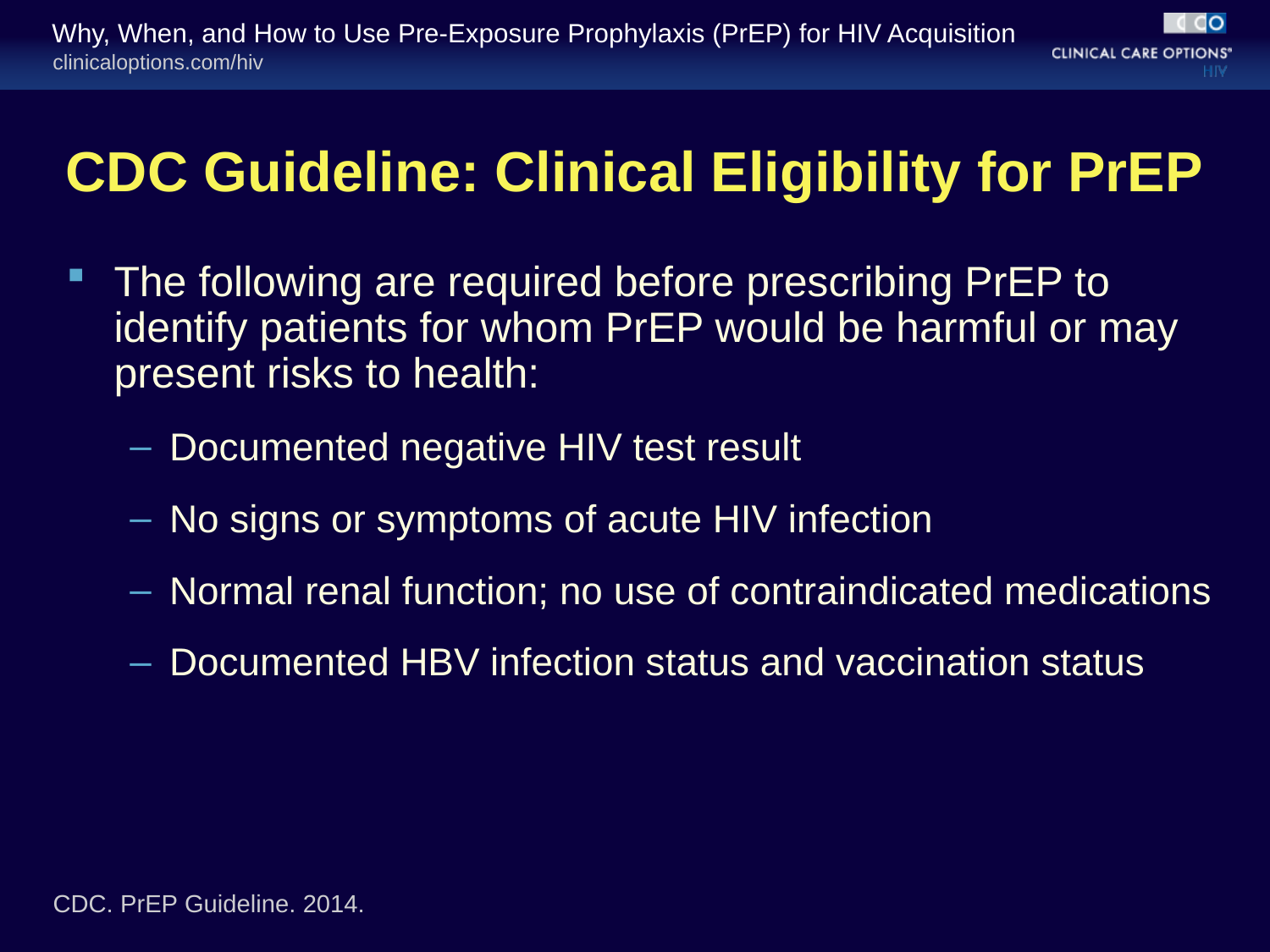

# CDC Guideline: Clinical Eligibility for PrEP
The following are required before prescribing PrEP to identify patients for whom PrEP would be harmful or may present risks to health:
Documented negative HIV test result
No signs or symptoms of acute HIV infection
Normal renal function; no use of contraindicated medications
Documented HBV infection status and vaccination status
CDC. PrEP Guideline. 2014.